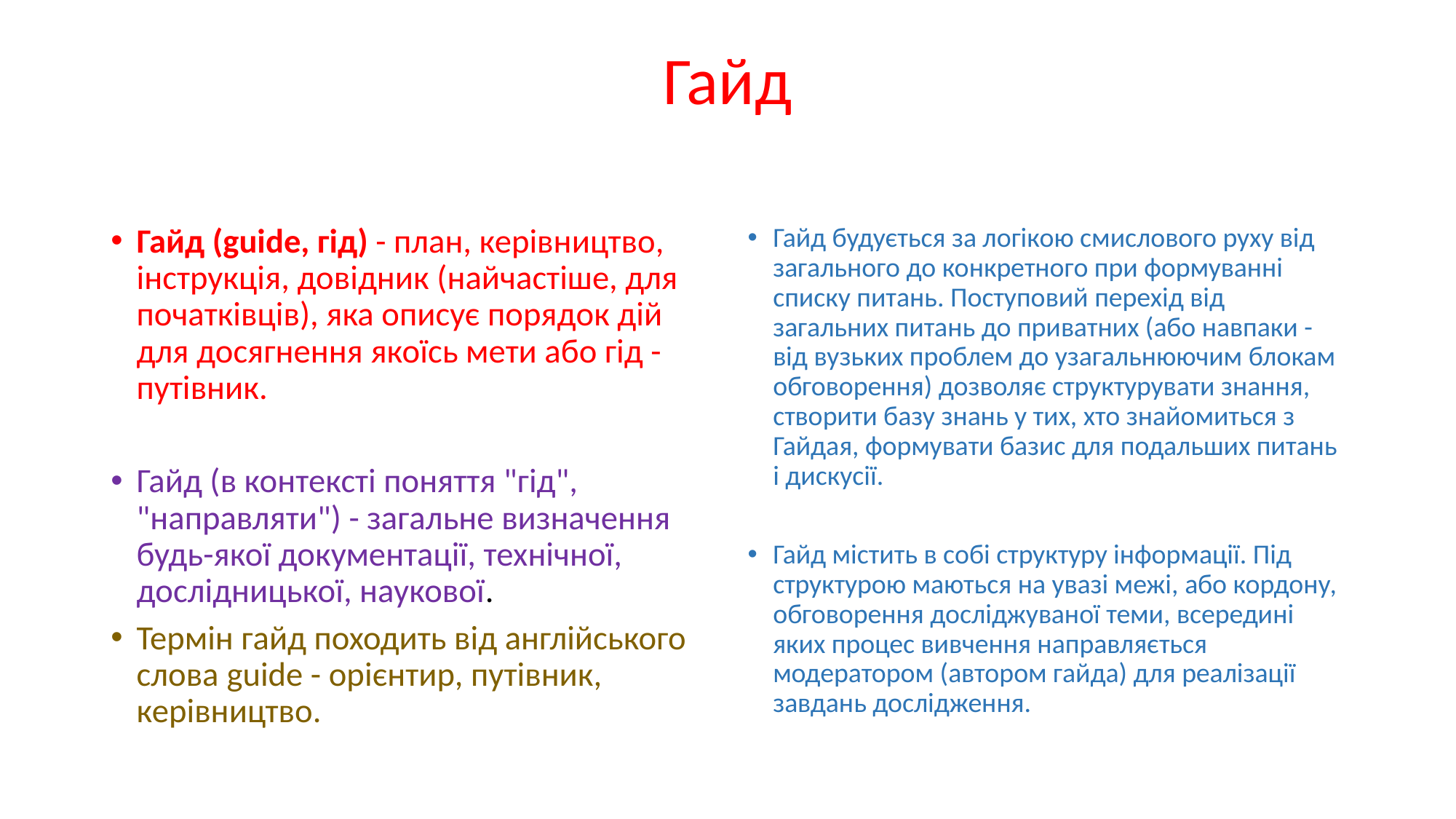

# Гайд
Гайд (guide, гід) - план, керівництво, інструкція, довідник (найчастіше, для початківців), яка описує порядок дій для досягнення якоїсь мети або гід - путівник.

Гайд (в контексті поняття "гід", "направляти") - загальне визначення будь-якої документації, технічної, дослідницької, наукової.
Термін гайд походить від англійського слова guide - орієнтир, путівник, керівництво.

Гайд будується за логікою смислового руху від загального до конкретного при формуванні списку питань. Поступовий перехід від загальних питань до приватних (або навпаки - від вузьких проблем до узагальнюючим блокам обговорення) дозволяє структурувати знання, створити базу знань у тих, хто знайомиться з Гайдая, формувати базис для подальших питань і дискусії.

Гайд містить в собі структуру інформації. Під структурою маються на увазі межі, або кордону, обговорення досліджуваної теми, всередині яких процес вивчення направляється модератором (автором гайда) для реалізації завдань дослідження.